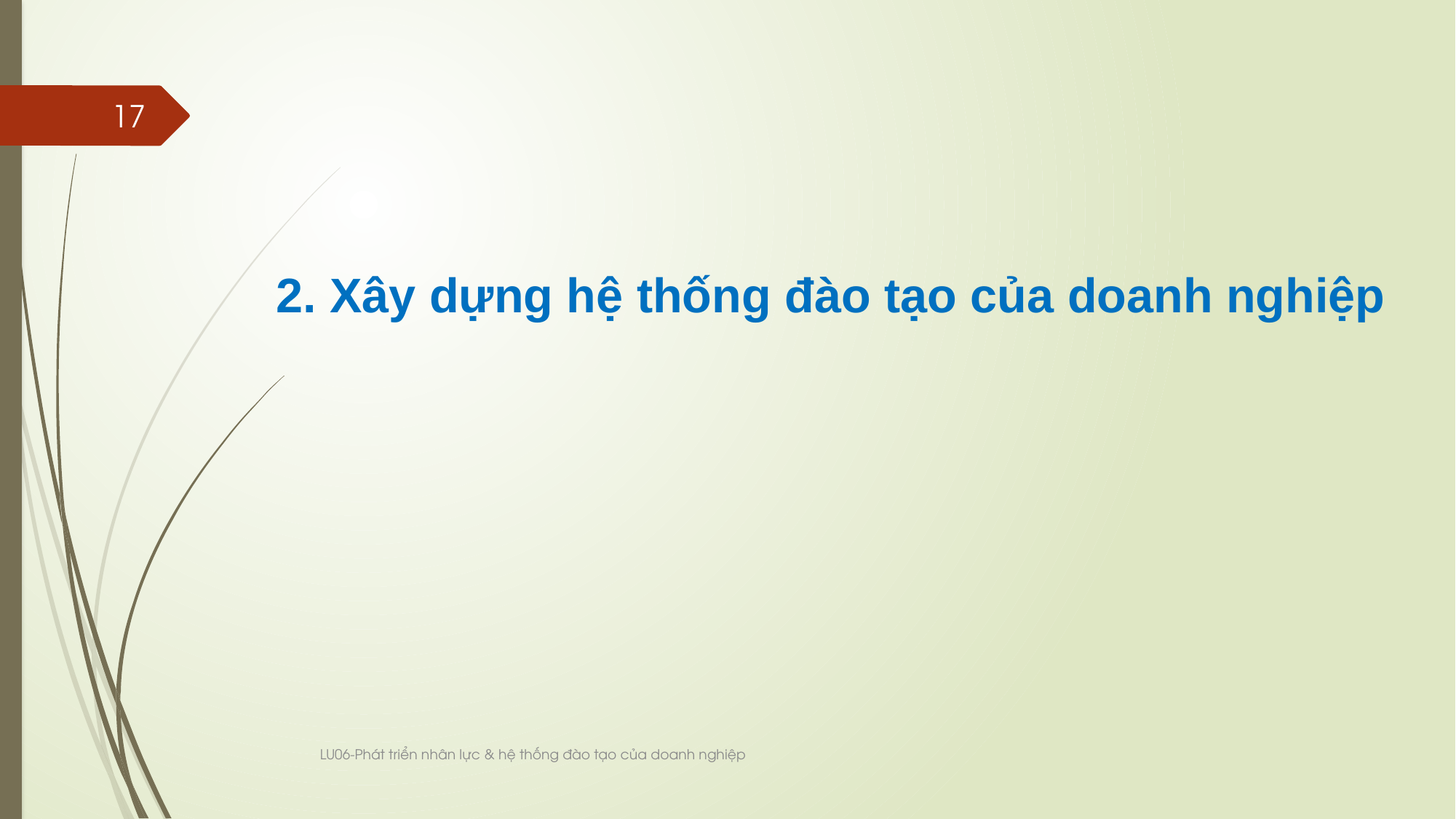

17
2. Xây dựng hệ thống đào tạo của doanh nghiệp

LU06-Phát triển nhân lực & hệ thống đào tạo của doanh nghiệp